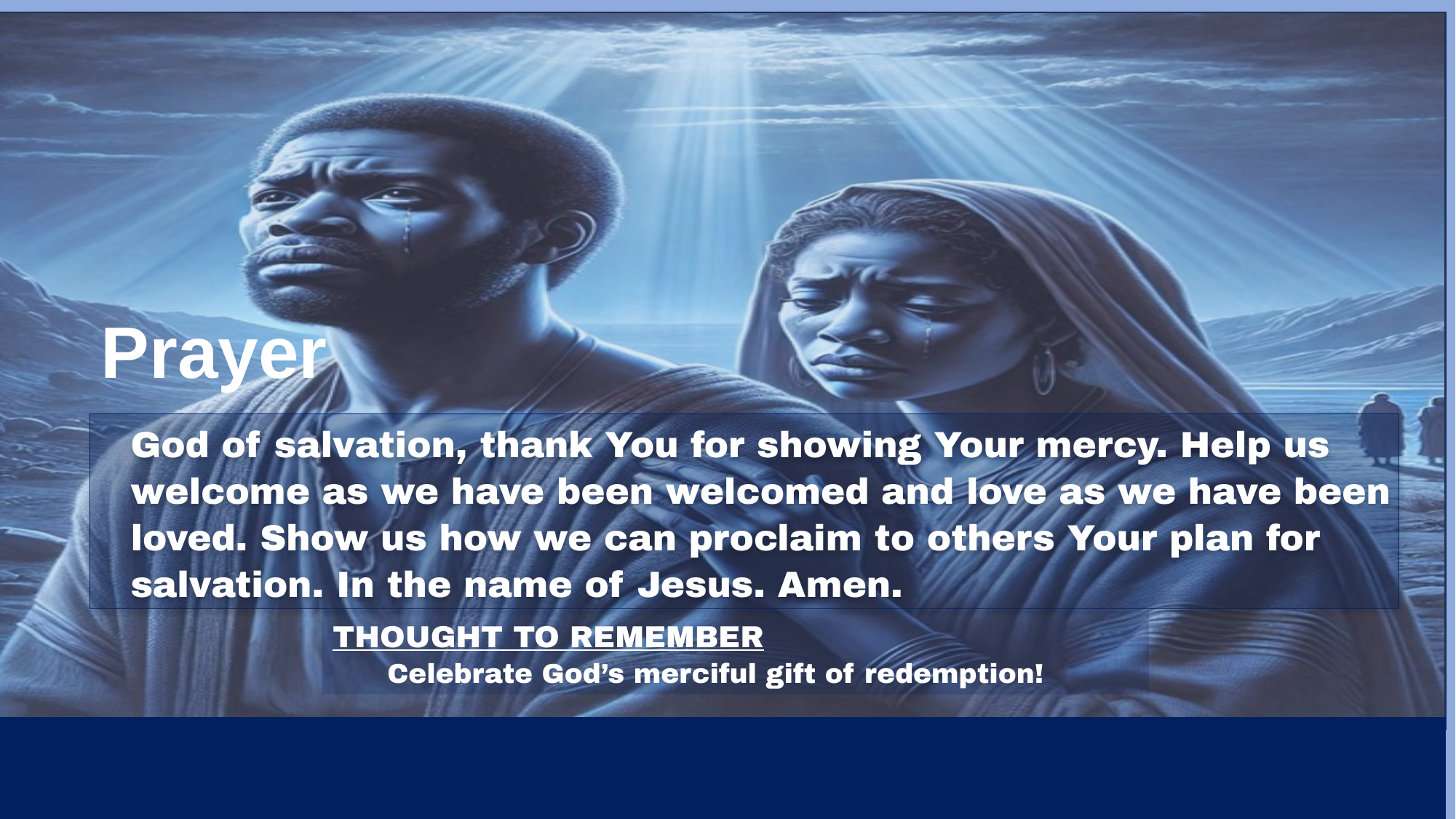

Prayer
God of salvation, thank You for showing Your mercy. Help us welcome as we have been welcomed and love as we have been loved. Show us how we can proclaim to others Your plan for salvation. In the name of Jesus. Amen.
Thought to Remember
Celebrate God’s merciful gift of redemption!